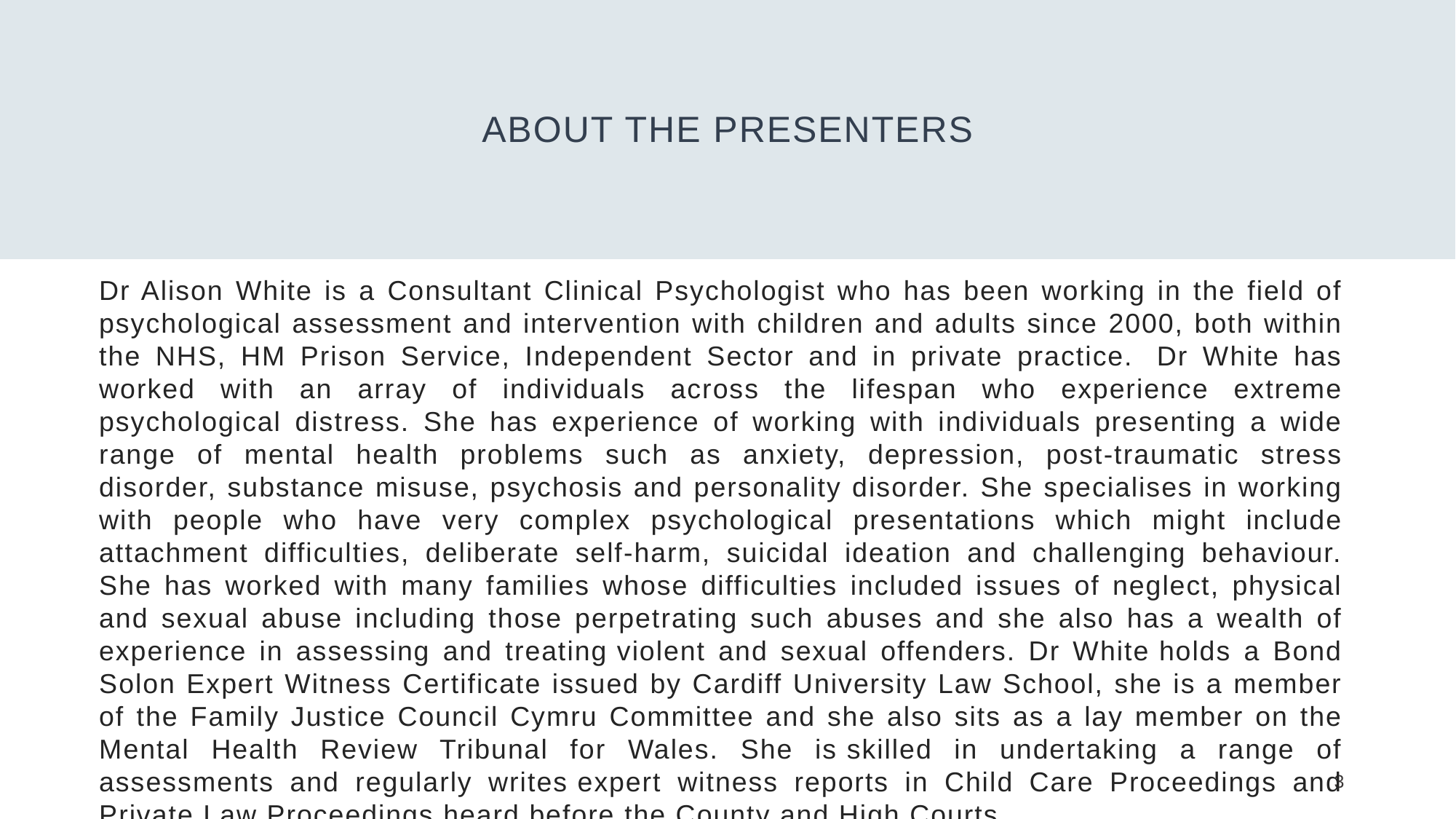

# About the Presenters
Dr Alison White is a Consultant Clinical Psychologist who has been working in the field of psychological assessment and intervention with children and adults since 2000, both within the NHS, HM Prison Service, Independent Sector and in private practice.  Dr White has worked with an array of individuals across the lifespan who experience extreme psychological distress. She has experience of working with individuals presenting a wide range of mental health problems such as anxiety, depression, post-traumatic stress disorder, substance misuse, psychosis and personality disorder. She specialises in working with people who have very complex psychological presentations which might include attachment difficulties, deliberate self-harm, suicidal ideation and challenging behaviour. She has worked with many families whose difficulties included issues of neglect, physical and sexual abuse including those perpetrating such abuses and she also has a wealth of experience in assessing and treating violent and sexual offenders. Dr White holds a Bond Solon Expert Witness Certificate issued by Cardiff University Law School, she is a member of the Family Justice Council Cymru Committee and she also sits as a lay member on the Mental Health Review Tribunal for Wales. She is skilled in undertaking a range of assessments and regularly writes expert witness reports in Child Care Proceedings and Private Law Proceedings heard before the County and High Courts.

3